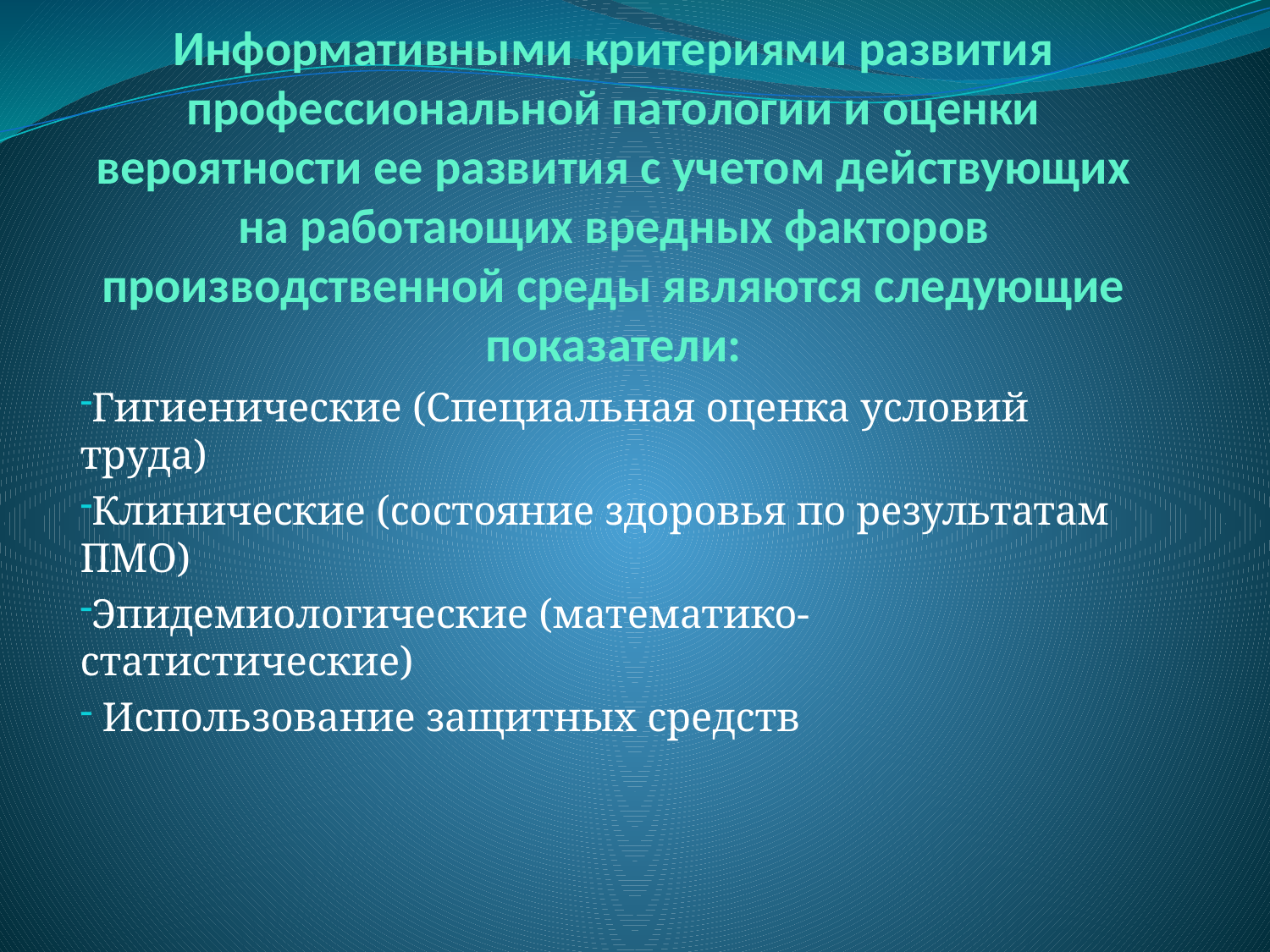

# Информативными критериями развития профессиональной патологии и оценки вероятности ее развития с учетом действующих на работающих вредных факторов производственной среды являются следующие показатели:
Гигиенические (Специальная оценка условий труда)
Клинические (состояние здоровья по результатам ПМО)
Эпидемиологические (математико- статистические)
 Использование защитных средств